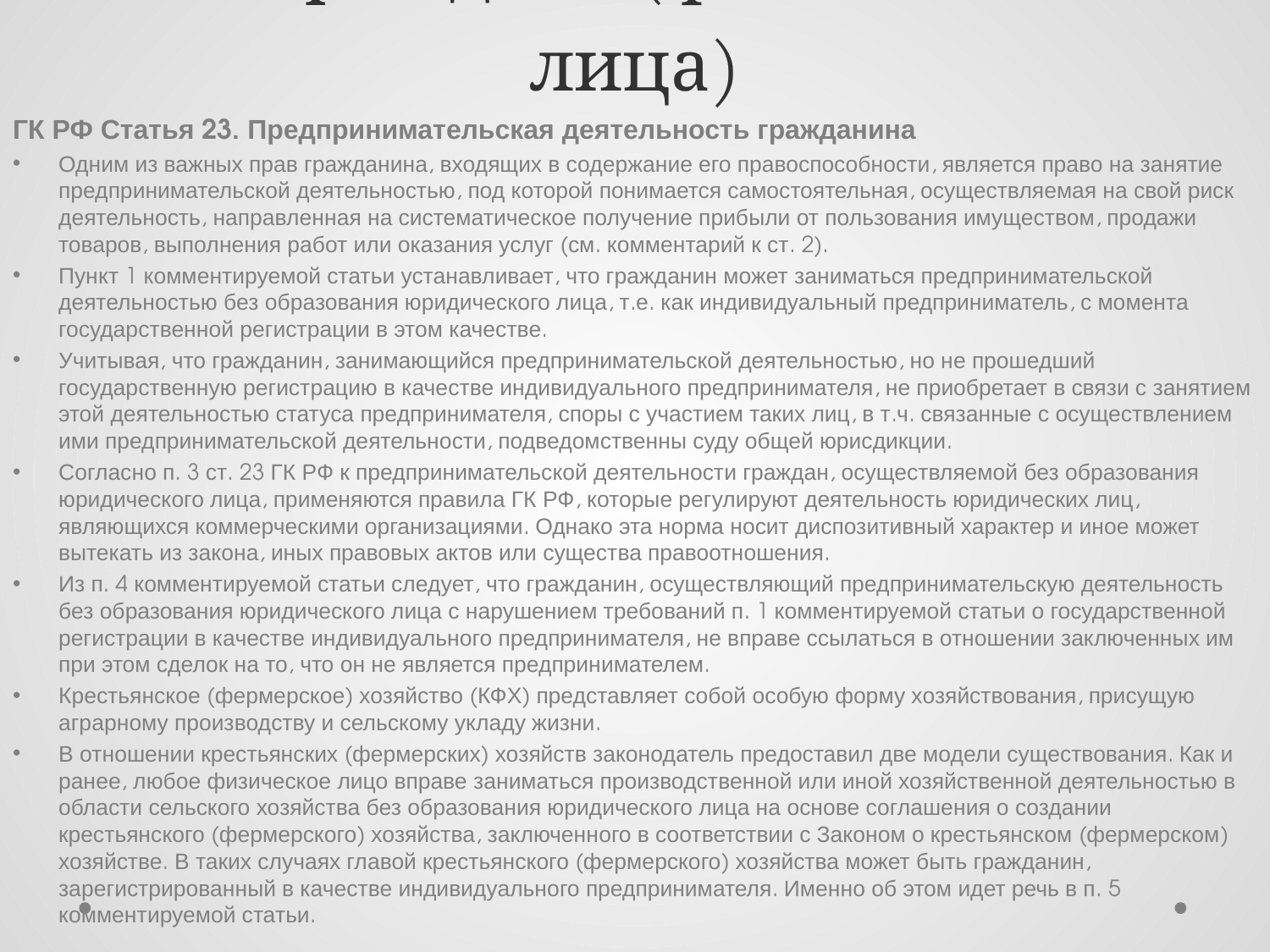

# 3.  Граждане (физические лица)
ГК РФ Статья 23. Предпринимательская деятельность гражданина
Одним из важных прав гражданина, входящих в содержание его правоспособности, является право на занятие предпринимательской деятельностью, под которой понимается самостоятельная, осуществляемая на свой риск деятельность, направленная на систематическое получение прибыли от пользования имуществом, продажи товаров, выполнения работ или оказания услуг (см. комментарий к ст. 2).
Пункт 1 комментируемой статьи устанавливает, что гражданин может заниматься предпринимательской деятельностью без образования юридического лица, т.е. как индивидуальный предприниматель, с момента государственной регистрации в этом качестве.
Учитывая, что гражданин, занимающийся предпринимательской деятельностью, но не прошедший государственную регистрацию в качестве индивидуального предпринимателя, не приобретает в связи с занятием этой деятельностью статуса предпринимателя, споры с участием таких лиц, в т.ч. связанные с осуществлением ими предпринимательской деятельности, подведомственны суду общей юрисдикции.
Согласно п. 3 ст. 23 ГК РФ к предпринимательской деятельности граждан, осуществляемой без образования юридического лица, применяются правила ГК РФ, которые регулируют деятельность юридических лиц, являющихся коммерческими организациями. Однако эта норма носит диспозитивный характер и иное может вытекать из закона, иных правовых актов или существа правоотношения.
Из п. 4 комментируемой статьи следует, что гражданин, осуществляющий предпринимательскую деятельность без образования юридического лица с нарушением требований п. 1 комментируемой статьи о государственной регистрации в качестве индивидуального предпринимателя, не вправе ссылаться в отношении заключенных им при этом сделок на то, что он не является предпринимателем.
Крестьянское (фермерское) хозяйство (КФХ) представляет собой особую форму хозяйствования, присущую аграрному производству и сельскому укладу жизни.
В отношении крестьянских (фермерских) хозяйств законодатель предоставил две модели существования. Как и ранее, любое физическое лицо вправе заниматься производственной или иной хозяйственной деятельностью в области сельского хозяйства без образования юридического лица на основе соглашения о создании крестьянского (фермерского) хозяйства, заключенного в соответствии с Законом о крестьянском (фермерском) хозяйстве. В таких случаях главой крестьянского (фермерского) хозяйства может быть гражданин, зарегистрированный в качестве индивидуального предпринимателя. Именно об этом идет речь в п. 5 комментируемой статьи.